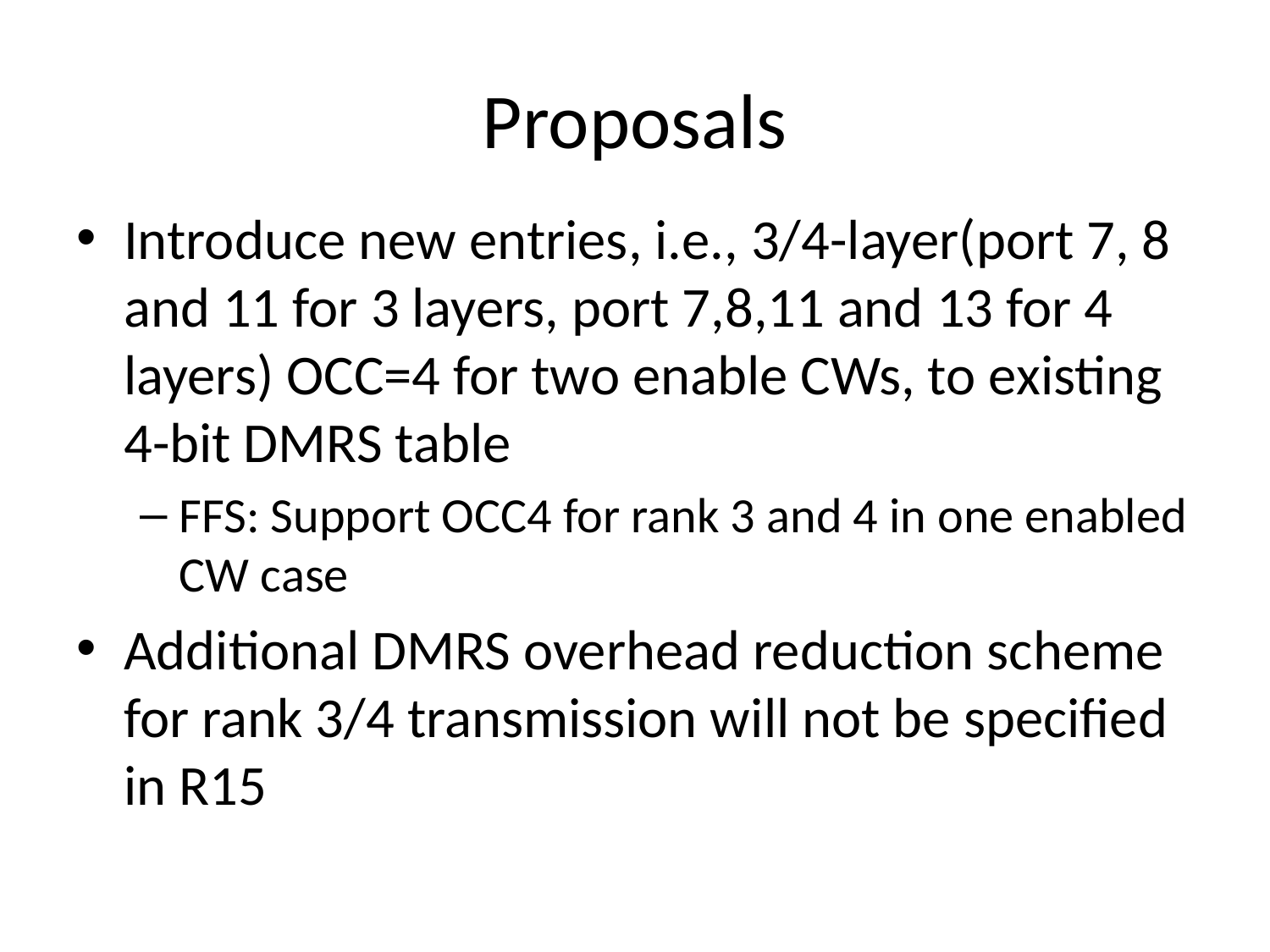

# Proposals
Introduce new entries, i.e., 3/4-layer(port 7, 8 and 11 for 3 layers, port 7,8,11 and 13 for 4 layers) OCC=4 for two enable CWs, to existing 4-bit DMRS table
FFS: Support OCC4 for rank 3 and 4 in one enabled CW case
Additional DMRS overhead reduction scheme for rank 3/4 transmission will not be specified in R15